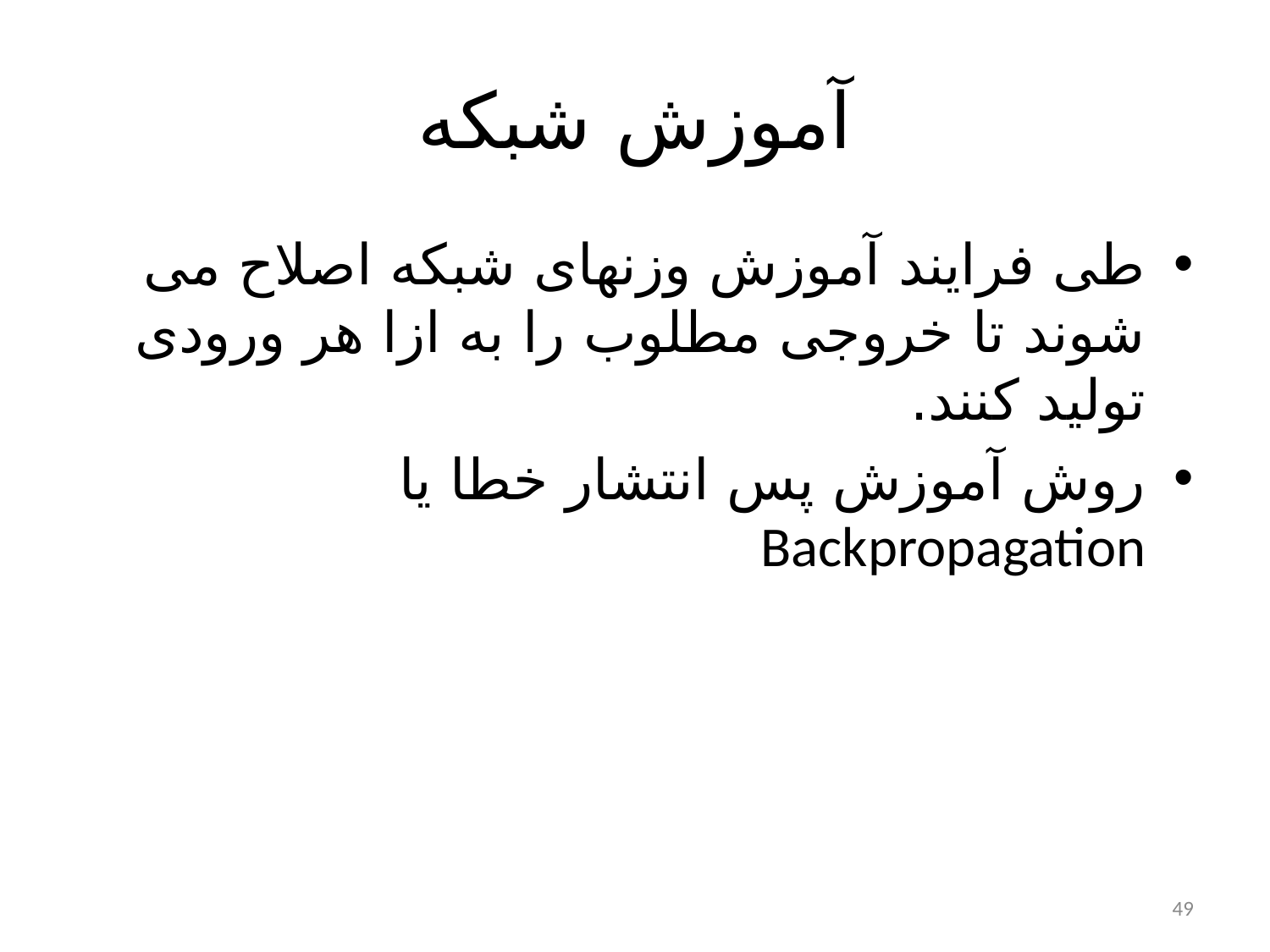

# آموزش شبکه
طی فرايند آموزش وزنهای شبکه اصلاح می شوند تا خروجی مطلوب را به ازا هر ورودی توليد کنند.
روش آموزش پس انتشار خطا يا Backpropagation
49